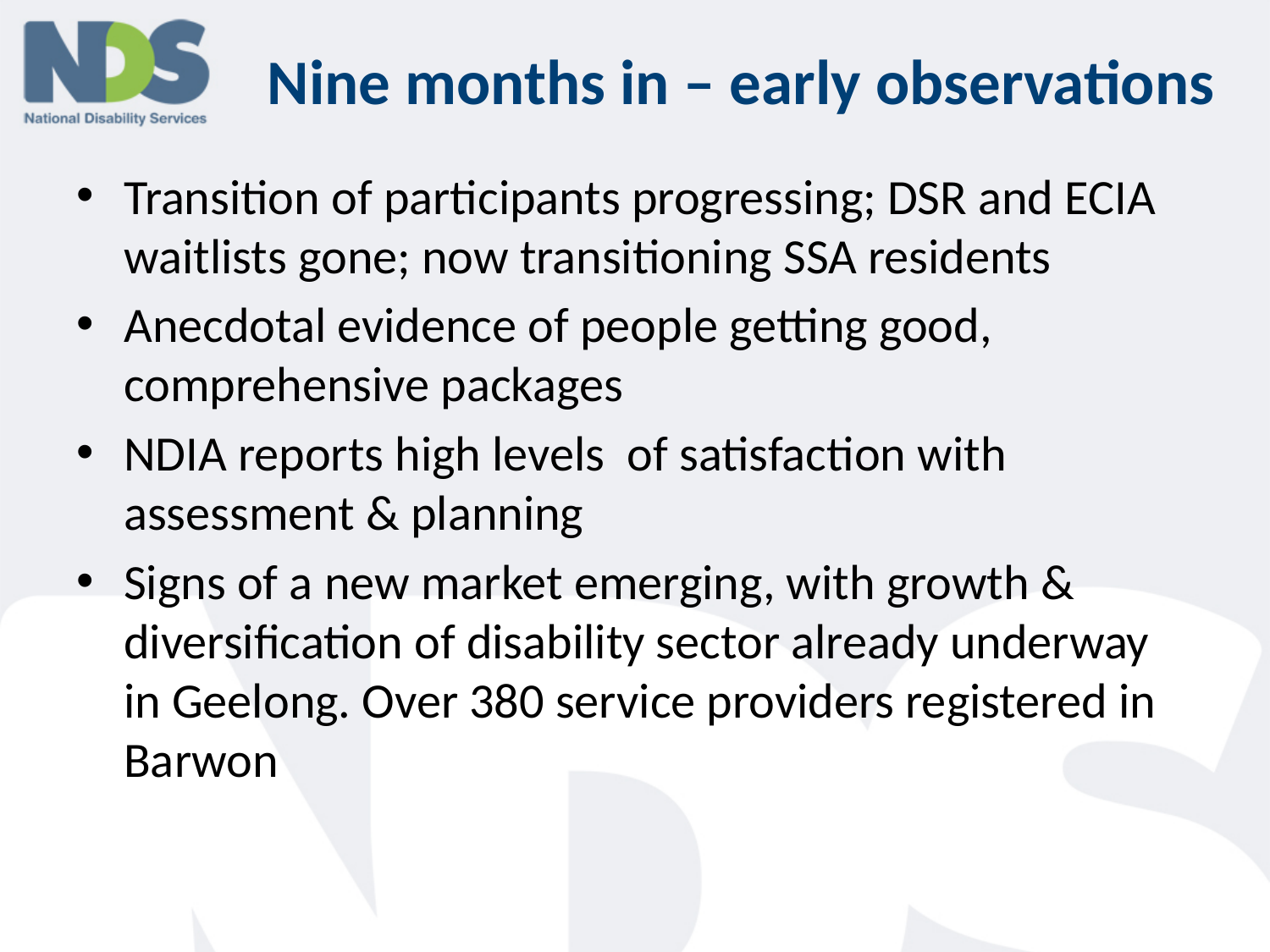

Nine months in – early observations
#
Transition of participants progressing; DSR and ECIA waitlists gone; now transitioning SSA residents
Anecdotal evidence of people getting good, comprehensive packages
NDIA reports high levels  of satisfaction with assessment & planning
Signs of a new market emerging, with growth & diversification of disability sector already underway in Geelong. Over 380 service providers registered in Barwon